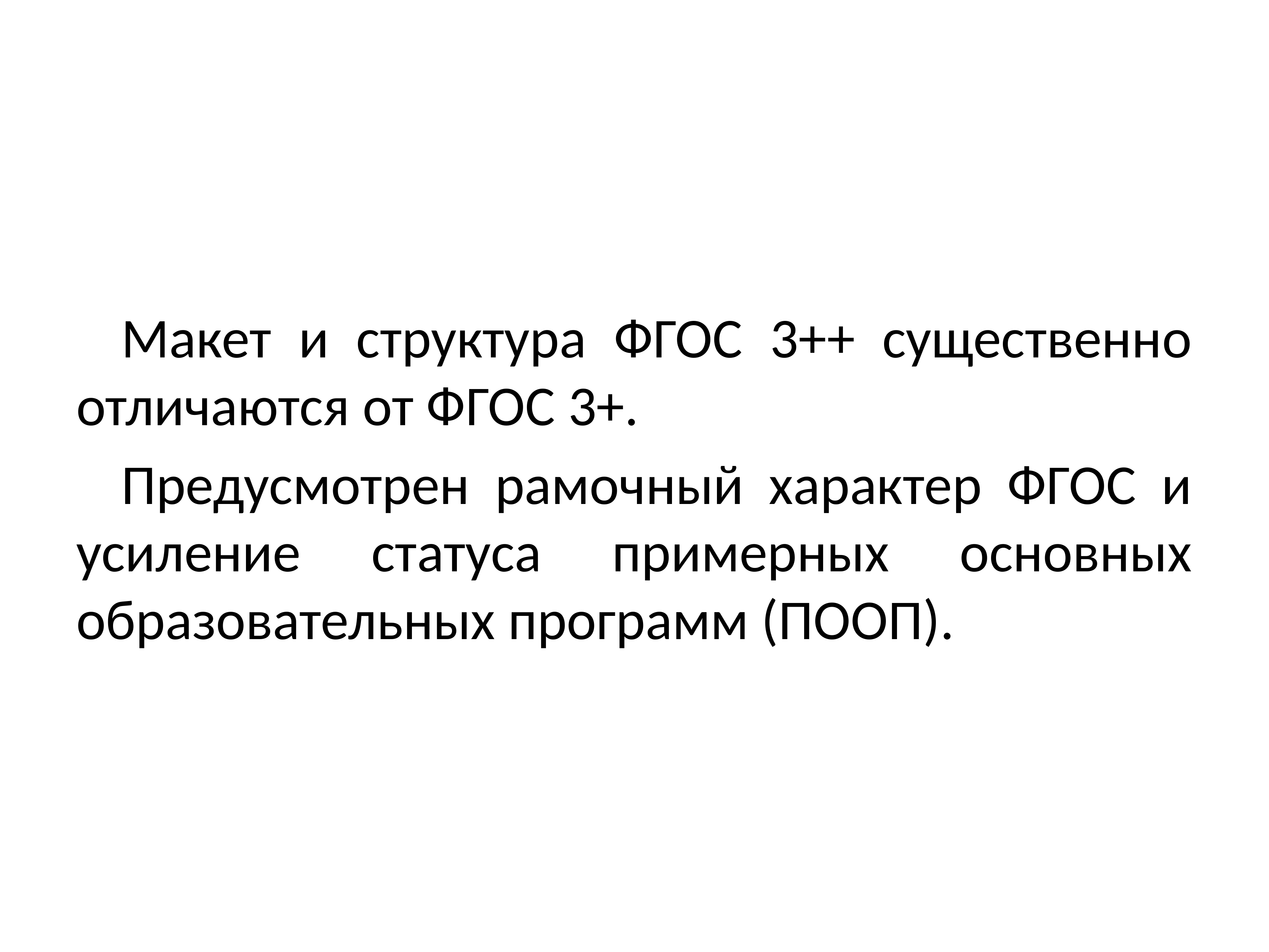

Макет и структура ФГОС 3++ существенно отличаются от ФГОС 3+.
Предусмотрен рамочный характер ФГОС и усиление статуса примерных основных образовательных программ (ПООП).